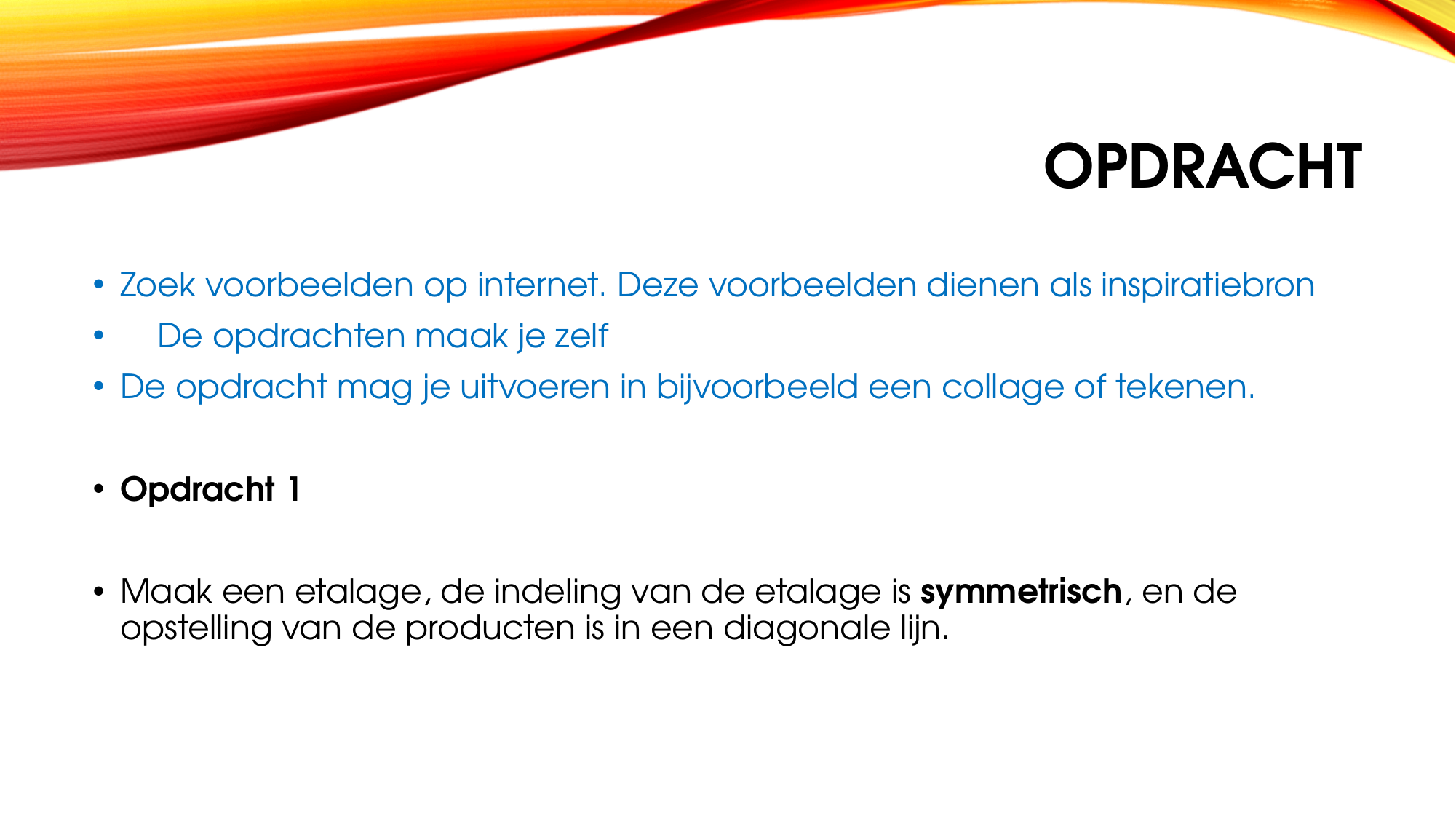

# opdracht
Zoek voorbeelden op internet. Deze voorbeelden dienen als inspiratiebron
    De opdrachten maak je zelf
De opdracht mag je uitvoeren in bijvoorbeeld een collage of tekenen.

Opdracht 1

Maak een etalage, de indeling van de etalage is symmetrisch, en de opstelling van de producten is in een diagonale lijn.